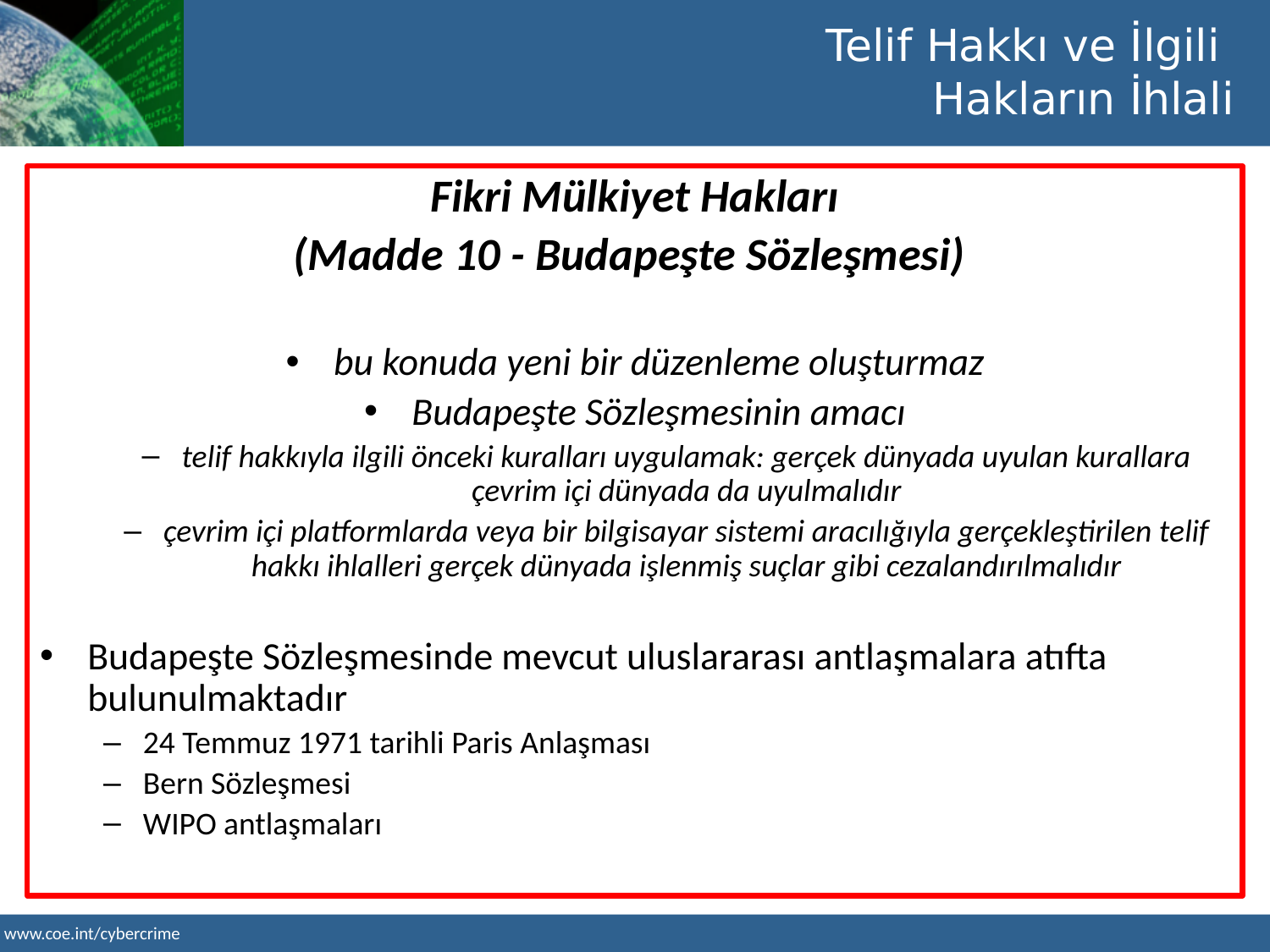

Telif Hakkı ve İlgili
Hakların İhlali
Fikri Mülkiyet Hakları
(Madde 10 - Budapeşte Sözleşmesi)

bu konuda yeni bir düzenleme oluşturmaz
Budapeşte Sözleşmesinin amacı
telif hakkıyla ilgili önceki kuralları uygulamak: gerçek dünyada uyulan kurallara çevrim içi dünyada da uyulmalıdır
çevrim içi platformlarda veya bir bilgisayar sistemi aracılığıyla gerçekleştirilen telif hakkı ihlalleri gerçek dünyada işlenmiş suçlar gibi cezalandırılmalıdır

Budapeşte Sözleşmesinde mevcut uluslararası antlaşmalara atıfta bulunulmaktadır
24 Temmuz 1971 tarihli Paris Anlaşması
Bern Sözleşmesi
WIPO antlaşmaları